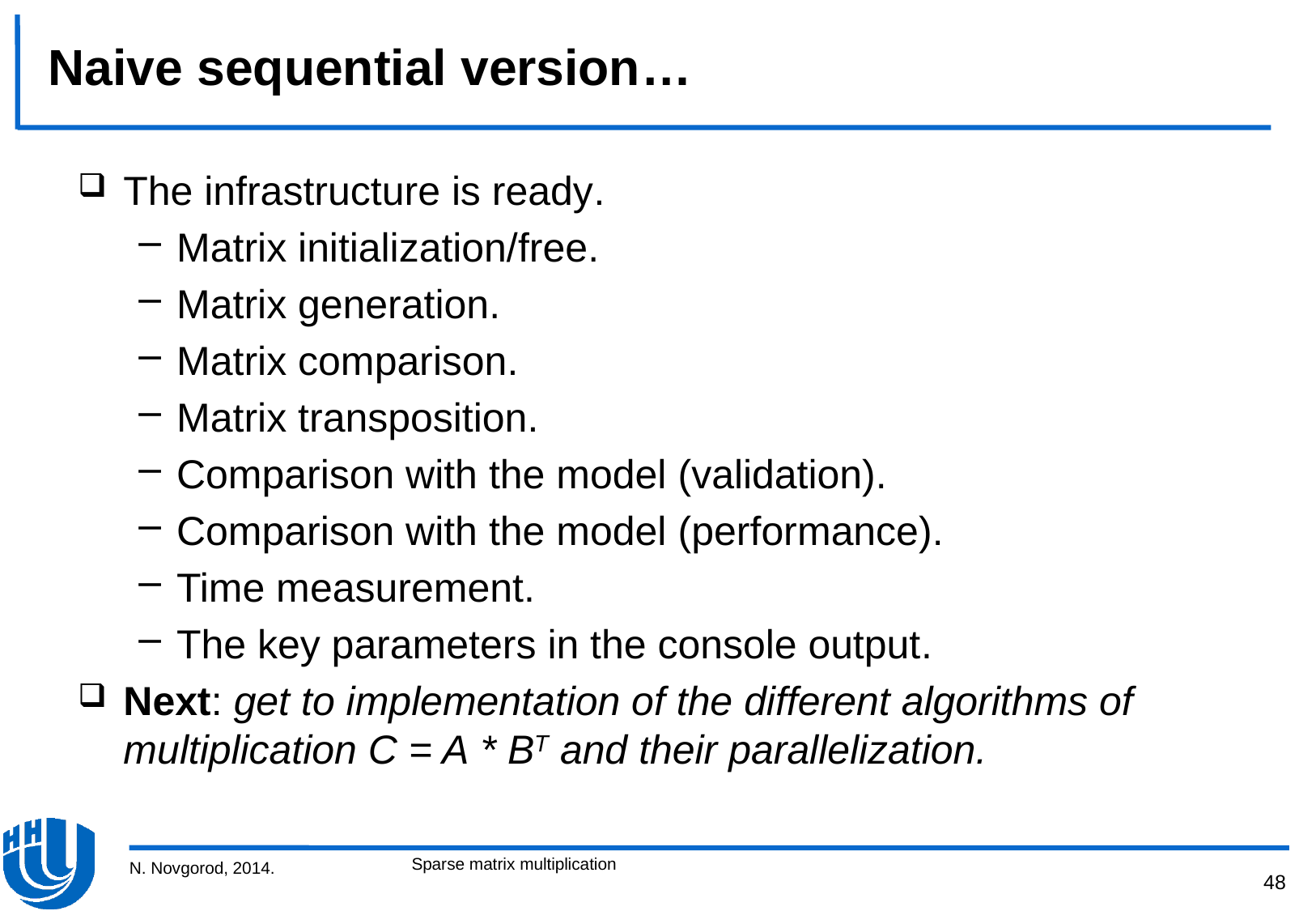

# Naive sequential version…
The infrastructure is ready.
Matrix initialization/free.
Matrix generation.
Matrix comparison.
Matrix transposition.
Comparison with the model (validation).
Comparison with the model (performance).
Time measurement.
The key parameters in the console output.
Next: get to implementation of the different algorithms of multiplication C = A * BT and their parallelization.
Sparse matrix multiplication
N. Novgorod, 2014.
48